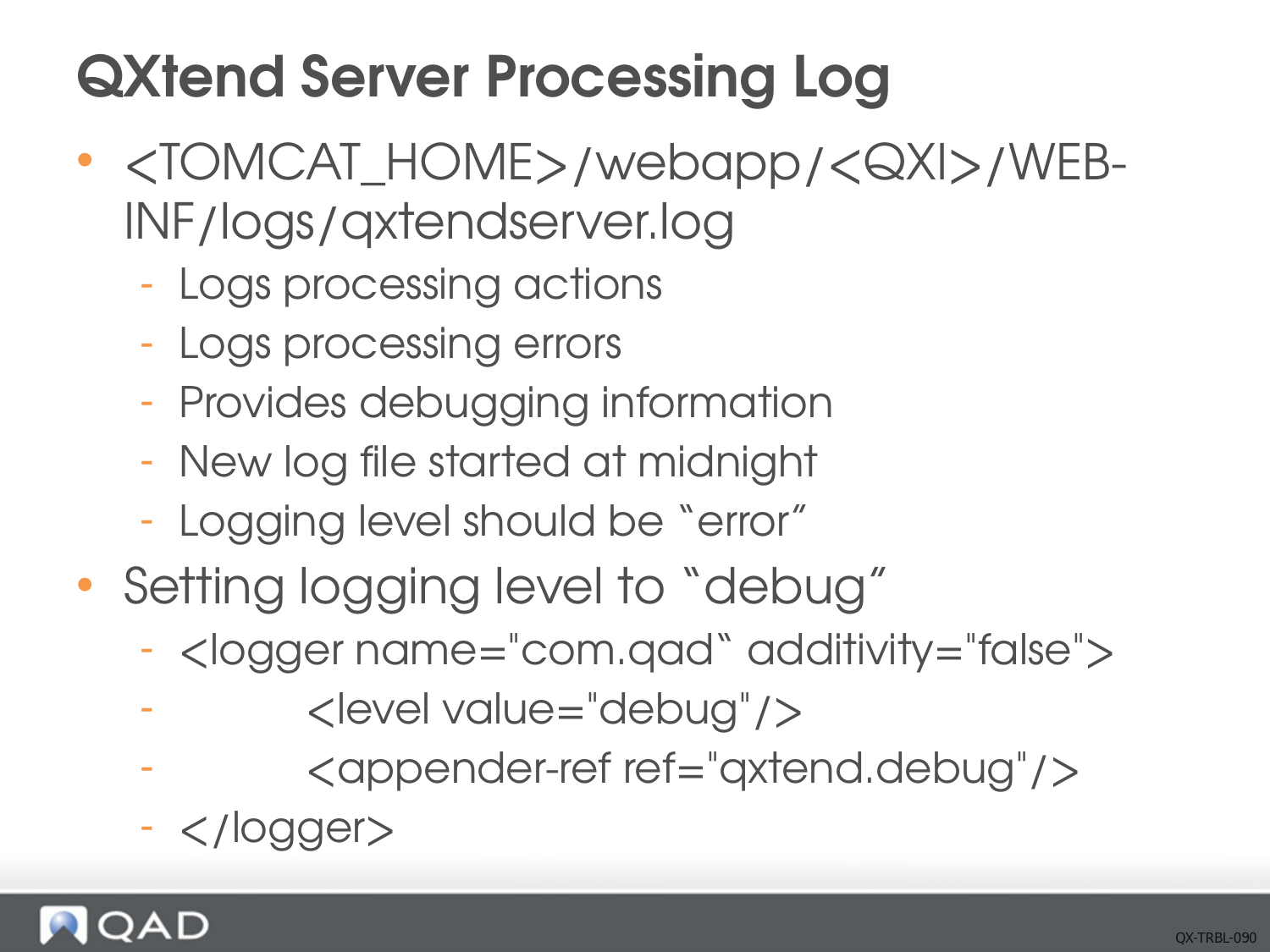

# QXtend Server Processing Log
<TOMCAT_HOME>/webapp/<QXI>/WEB-INF/logs/qxtendserver.log
Logs processing actions
Logs processing errors
Provides debugging information
New log file started at midnight
Logging level should be “error”
Setting logging level to “debug”
<logger name="com.qad“ additivity="false">
	<level value="debug"/>
	<appender-ref ref="qxtend.debug"/>
</logger>

QX-TRBL-090